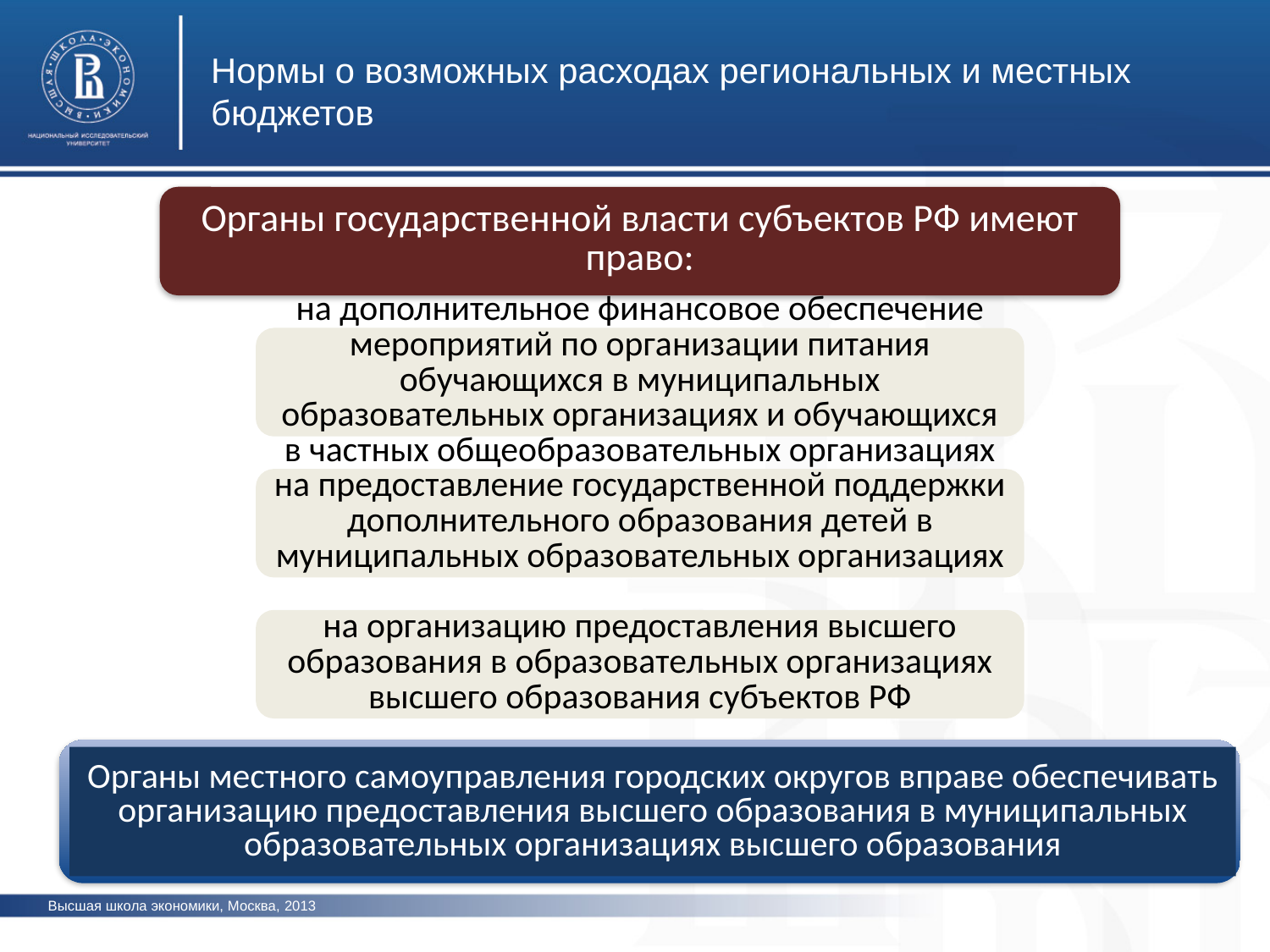

Нормы о возможных расходах региональных и местных бюджетов
Органы государственной власти субъектов РФ имеют право:
на дополнительное финансовое обеспечение мероприятий по организации питания обучающихся в муниципальных образовательных организациях и обучающихся в частных общеобразовательных организациях
на предоставление государственной поддержки дополнительного образования детей в муниципальных образовательных организациях
на организацию предоставления высшего образования в образовательных организациях высшего образования субъектов РФ

Органы местного самоуправления городских округов вправе обеспечивать организацию предоставления высшего образования в муниципальных образовательных организациях высшего образования
Высшая школа экономики, Москва, 2013